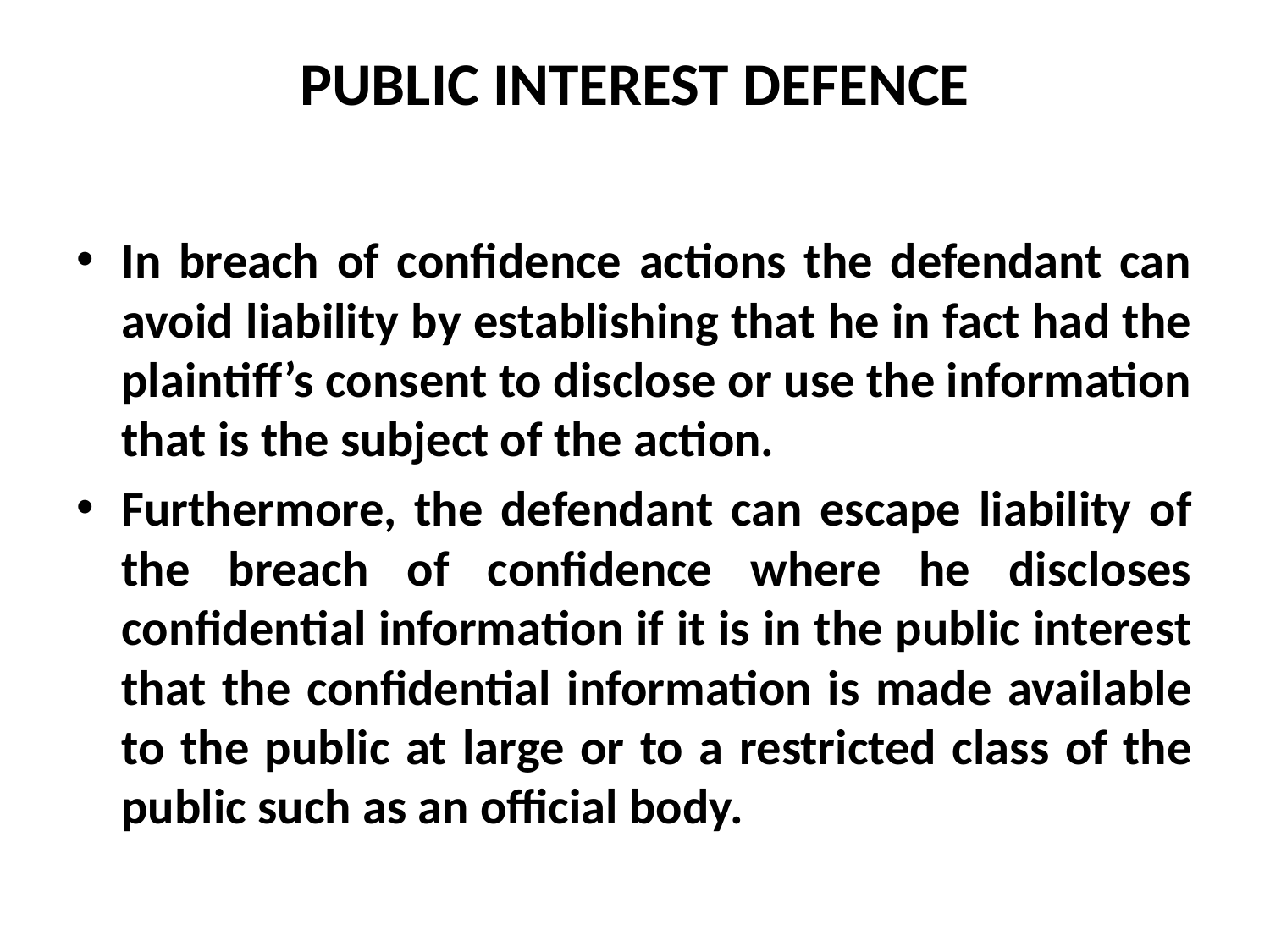

# PUBLIC INTEREST DEFENCE
In breach of confidence actions the defendant can avoid liability by establishing that he in fact had the plaintiff’s consent to disclose or use the information that is the subject of the action.
Furthermore, the defendant can escape liability of the breach of confidence where he discloses confidential information if it is in the public interest that the confidential information is made available to the public at large or to a restricted class of the public such as an official body.